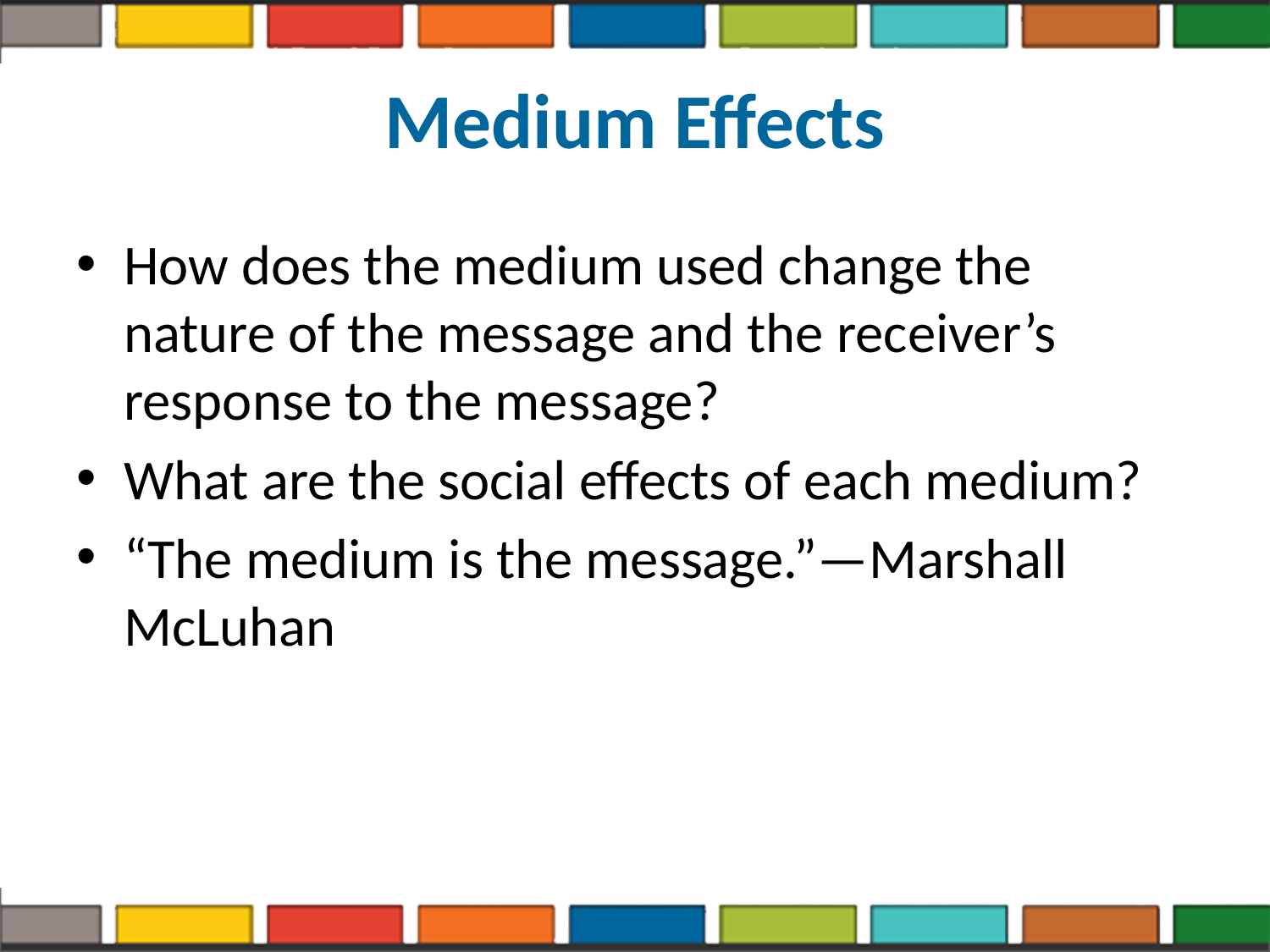

# Medium Effects
How does the medium used change the nature of the message and the receiver’s response to the message?
What are the social effects of each medium?
“The medium is the message.”—Marshall McLuhan